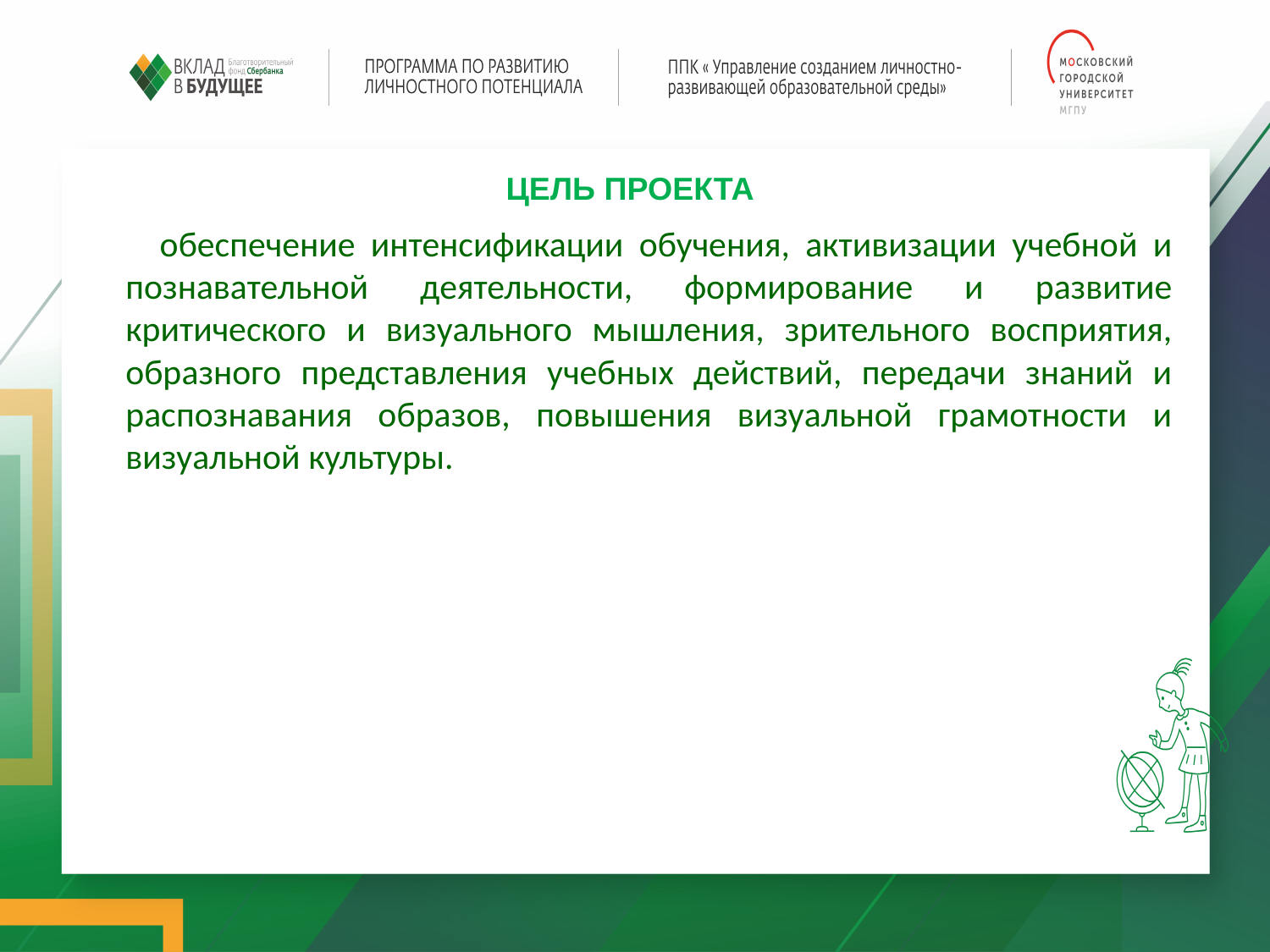

ЦЕЛЬ ПРОЕКТА
    обеспечение интенсификации обучения, активизации учебной и познавательной деятельности, формирование и развитие критического и визуального мышления, зрительного восприятия, образного представления учебных действий, передачи знаний и распознавания образов, повышения визуальной грамотности и визуальной культуры.